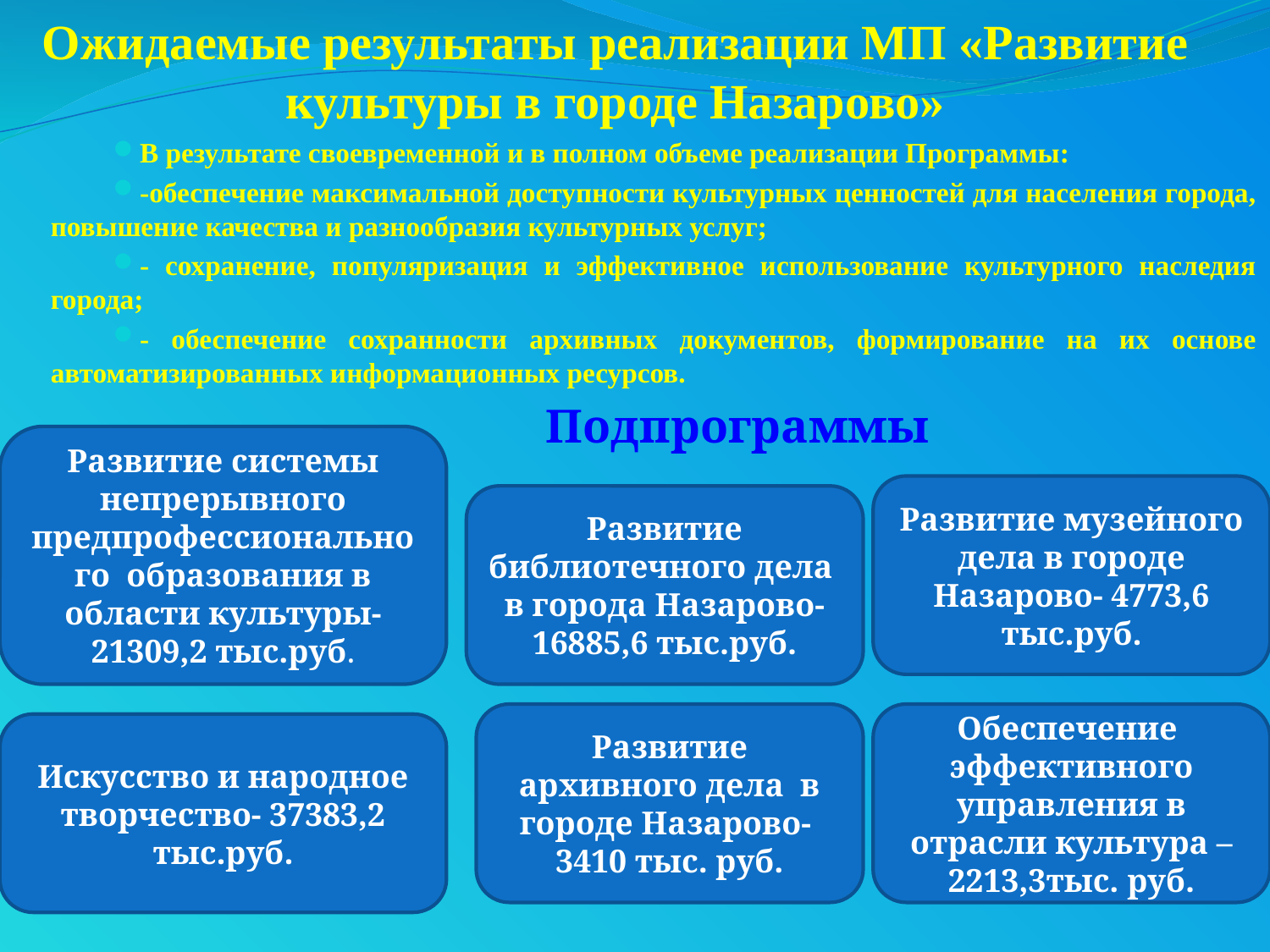

# Ожидаемые результаты реализации МП «Развитие культуры в городе Назарово»
В результате своевременной и в полном объеме реализации Программы:
-обеспечение максимальной доступности культурных ценностей для населения города, повышение качества и разнообразия культурных услуг;
- сохранение, популяризация и эффективное использование культурного наследия города;
- обеспечение сохранности архивных документов, формирование на их основе автоматизированных информационных ресурсов.
                                             Подпрограммы
Развитие системы непрерывного предпрофессионального  образования в области культуры- 21309,2 тыс.руб.
Развитие музейного дела в городе Назарово- 4773,6 тыс.руб.
Развитие библиотечного дела  в города Назарово- 16885,6 тыс.руб.
Развитие архивного дела  в городе Назарово-  3410 тыс. руб.
Обеспечение  эффективного управления в отрасли культура – 2213,3тыс. руб.
Искусство и народное творчество- 37383,2 тыс.руб.